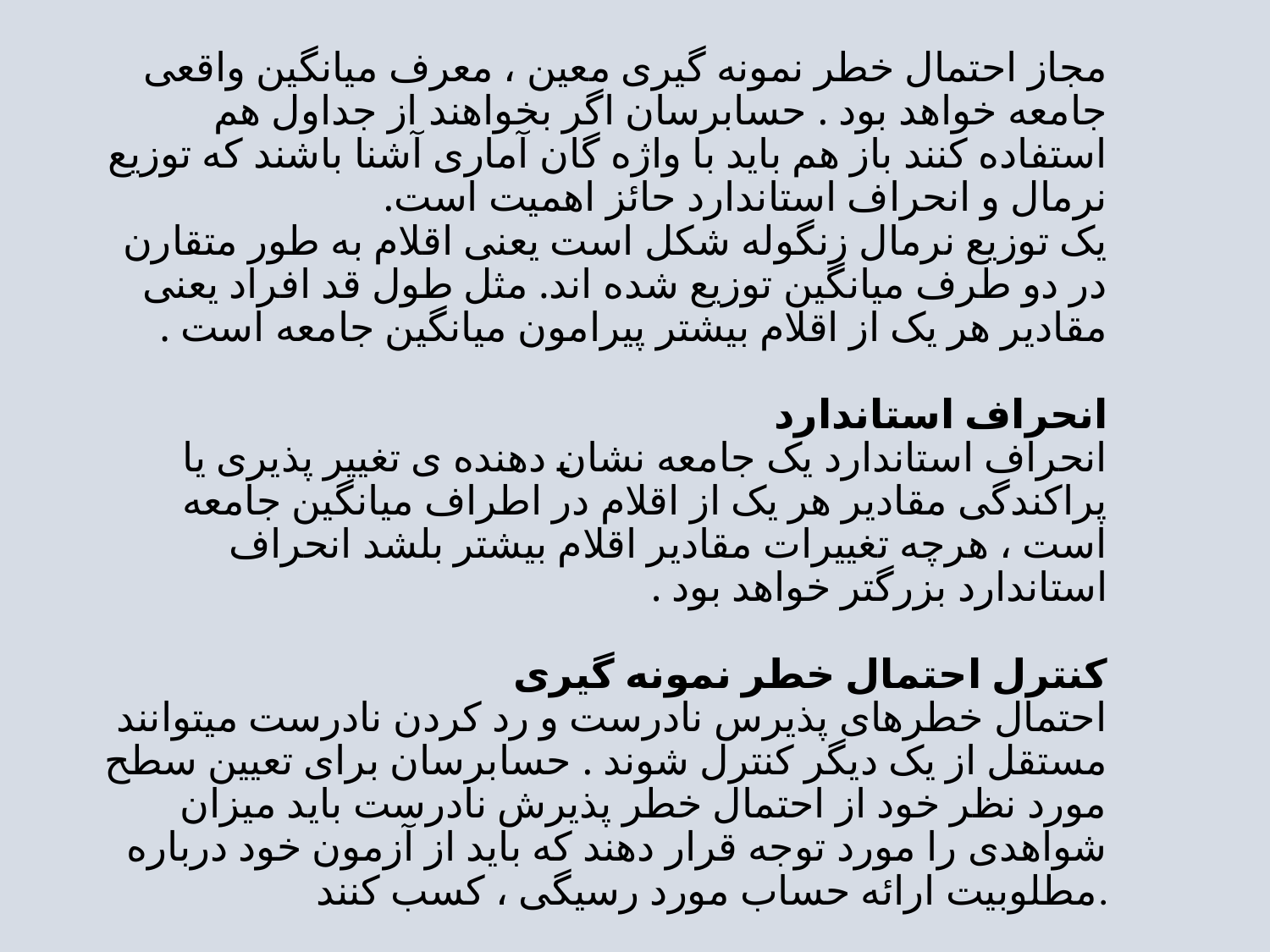

# مجاز احتمال خطر نمونه گیری معین ، معرف میانگین واقعی جامعه خواهد بود . حسابرسان اگر بخواهند از جداول هم استفاده کنند باز هم باید با واژه گان آماری آشنا باشند که توزیع نرمال و انحراف استاندارد حائز اهمیت است. یک توزیع نرمال زنگوله شکل است یعنی اقلام به طور متقارن در دو طرف میانگین توزیع شده اند. مثل طول قد افراد یعنی مقادیر هر یک از اقلام بیشتر پیرامون میانگین جامعه است . انحراف استاندارد انحراف استاندارد یک جامعه نشان دهنده ی تغییر پذیری یا پراکندگی مقادیر هر یک از اقلام در اطراف میانگین جامعه است ، هرچه تغییرات مقادیر اقلام بیشتر بلشد انحراف استاندارد بزرگتر خواهد بود . کنترل احتمال خطر نمونه گیری احتمال خطرهای پذیرس نادرست و رد کردن نادرست میتوانند مستقل از یک دیگر کنترل شوند . حسابرسان برای تعیین سطح مورد نظر خود از احتمال خطر پذیرش نادرست باید میزان شواهدی را مورد توجه قرار دهند که باید از آزمون خود درباره مطلوبیت ارائه حساب مورد رسیگی ، کسب کنند.